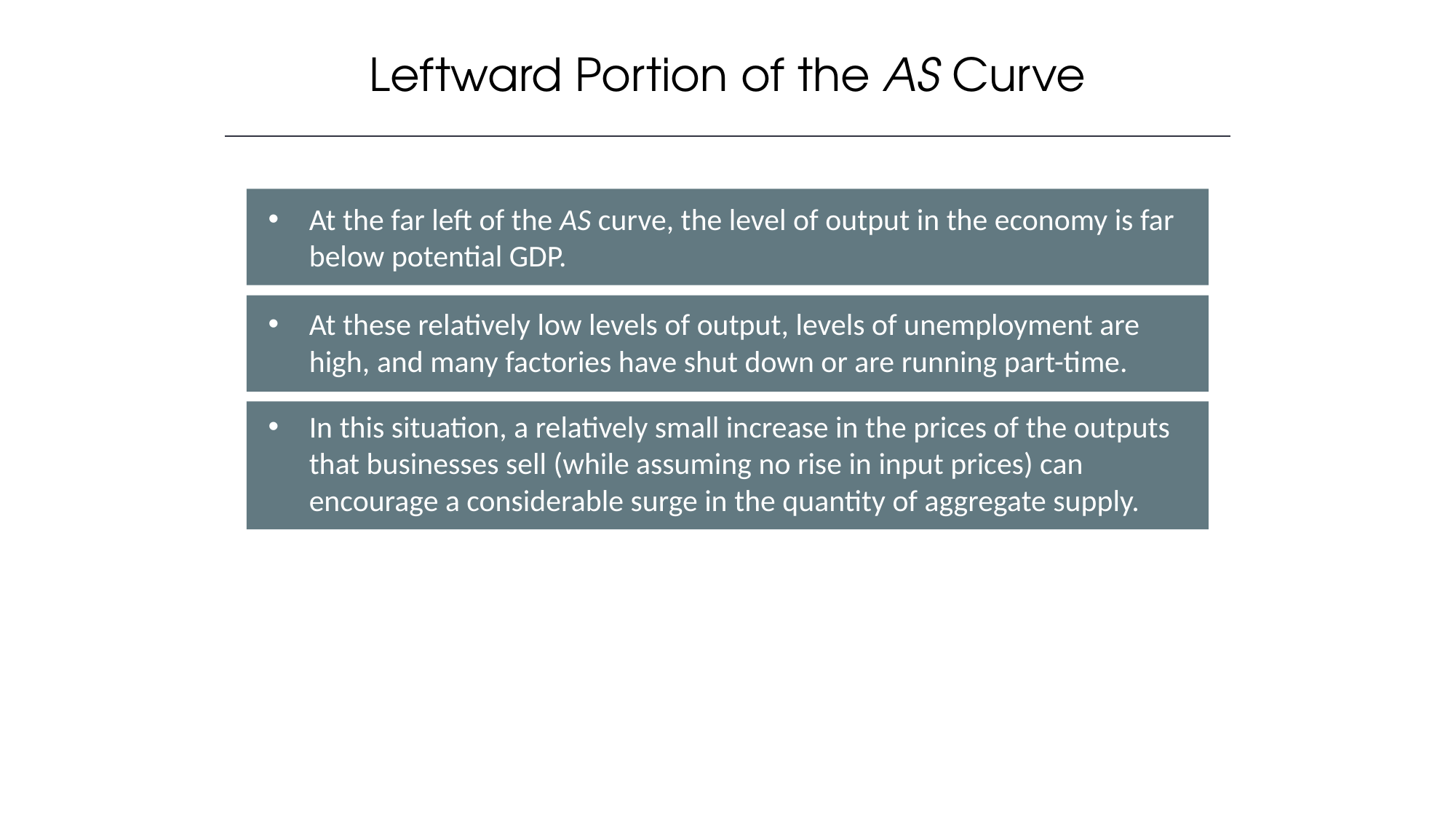

Leftward Portion of the AS Curve

At the far left of the AS curve, the level of output in the economy is far below potential GDP.

At these relatively low levels of output, levels of unemployment are high, and many factories have shut down or are running part-time.

In this situation, a relatively small increase in the prices of the outputs that businesses sell (while assuming no rise in input prices) can encourage a considerable surge in the quantity of aggregate supply.